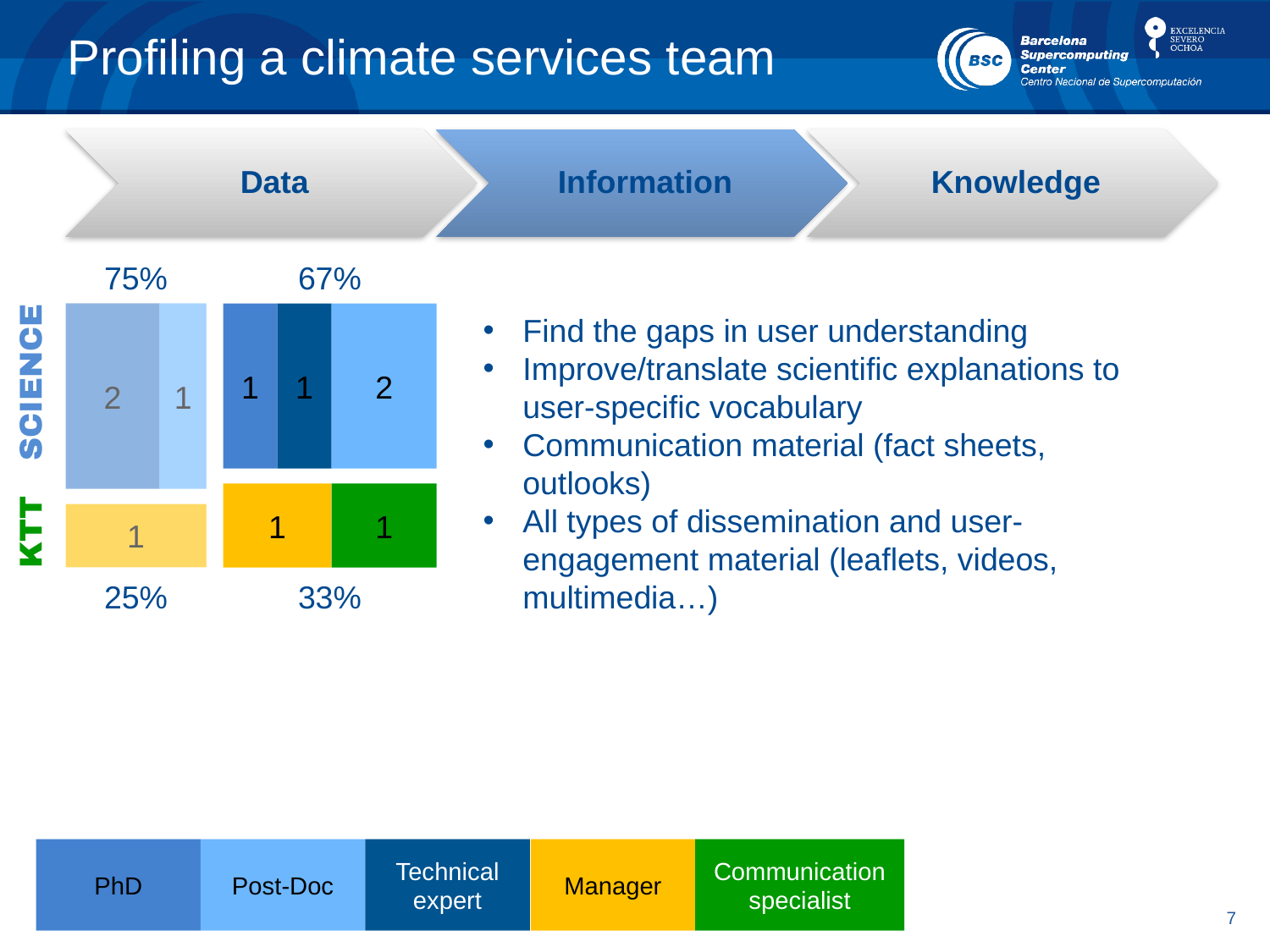

# Profiling a climate services team
Data
Information
Knowledge
75%
67%

2
1
1
1
2
Find the gaps in user understanding
Improve/translate scientific explanations to user-specific vocabulary
Communication material (fact sheets, outlooks)
All types of dissemination and user-engagement material (leaflets, videos, multimedia…)

SCIENCE
1
1
1
KTT
25%
33%
PhD
Post-Doc
Technical expert
Manager
Communication specialist